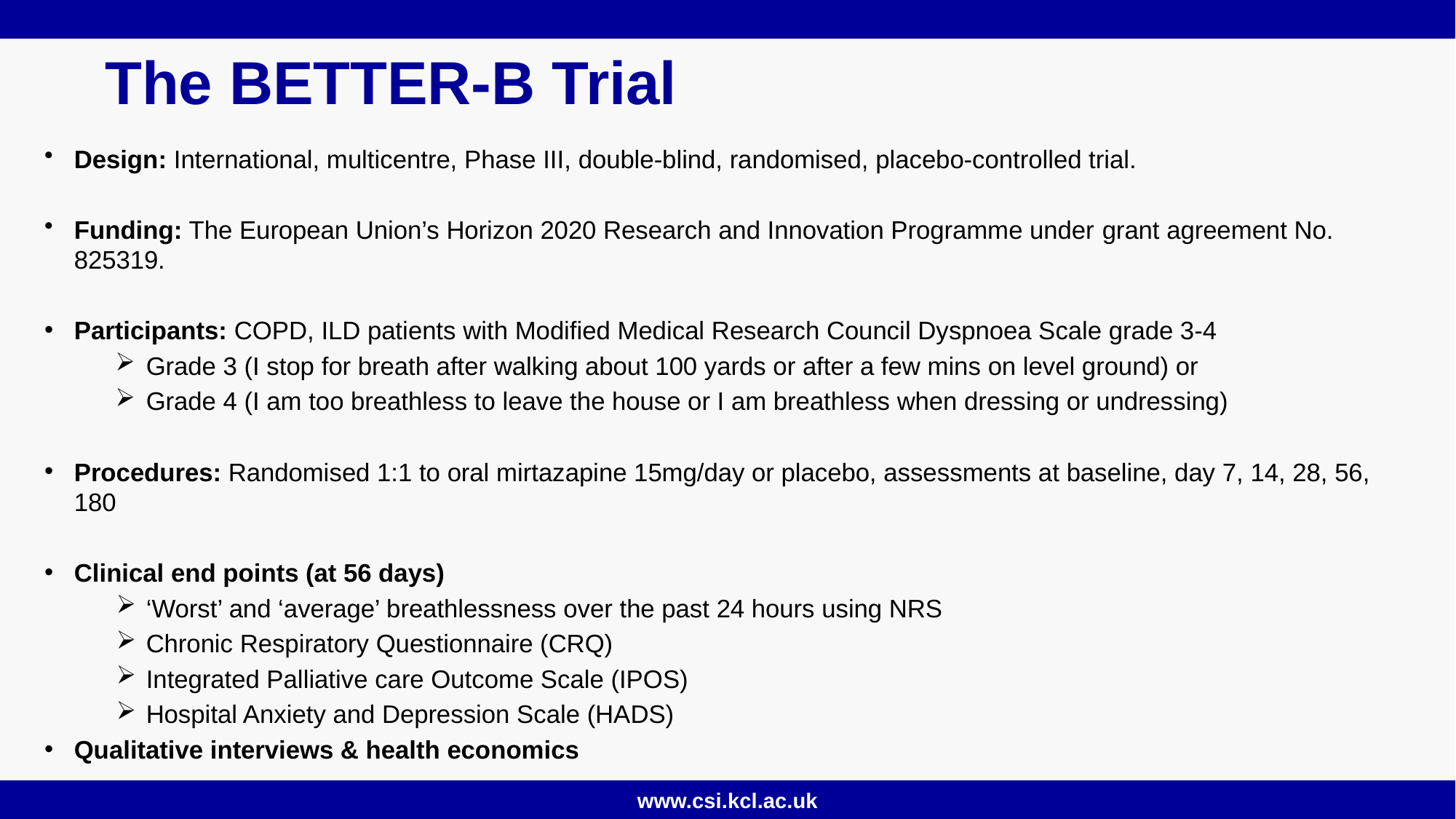

# The BETTER-B Trial
Design: International, multicentre, Phase III, double-blind, randomised, placebo-controlled trial.

Funding: The European Union’s Horizon 2020 Research and Innovation Programme under grant agreement No. 825319.
​​
Participants: COPD, ILD patients with Modified Medical Research Council Dyspnoea Scale grade 3-4​ ​
Grade 3 (I stop for breath after walking about 100 yards or after a few mins on level ground) or​
Grade 4 (I am too breathless to leave the house or I am breathless when dressing or undressing) ​

Procedures: Randomised 1:1 to oral mirtazapine 15mg/day or placebo, assessments at baseline, day 7, 14, 28, 56, 180​​

Clinical end points (at 56 days)​​
‘Worst’ and ‘average’ breathlessness over the past 24 hours using NRS​​
Chronic Respiratory Questionnaire (CRQ)​​
Integrated Palliative care Outcome Scale (IPOS)​​
Hospital Anxiety and Depression Scale (HADS)​​
Qualitative interviews & health economics​